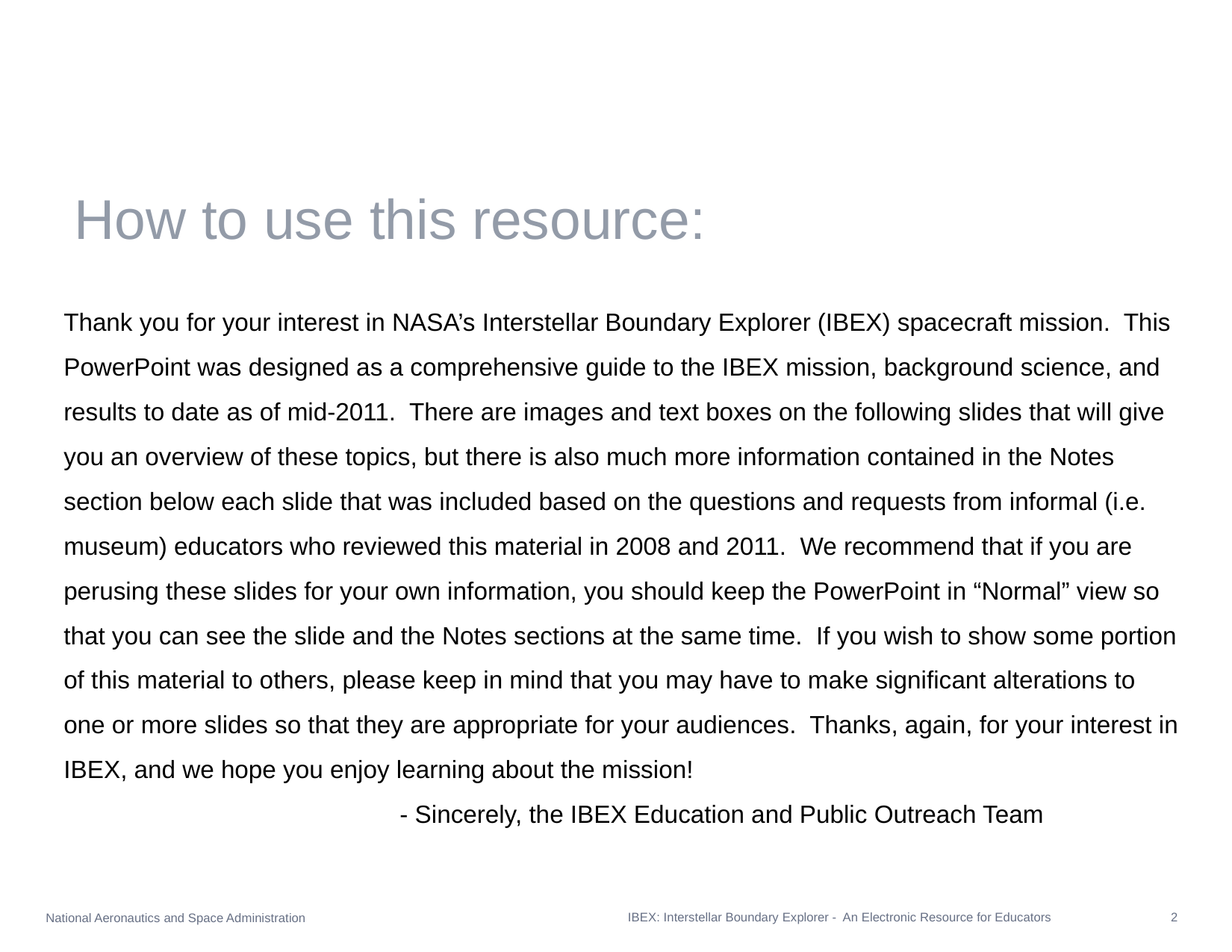

# How to use this resource:
Thank you for your interest in NASA’s Interstellar Boundary Explorer (IBEX) spacecraft mission.  This PowerPoint was designed as a comprehensive guide to the IBEX mission, background science, and results to date as of mid-2011.  There are images and text boxes on the following slides that will give you an overview of these topics, but there is also much more information contained in the Notes section below each slide that was included based on the questions and requests from informal (i.e. museum) educators who reviewed this material in 2008 and 2011.  We recommend that if you are perusing these slides for your own information, you should keep the PowerPoint in “Normal” view so that you can see the slide and the Notes sections at the same time.  If you wish to show some portion of this material to others, please keep in mind that you may have to make significant alterations to one or more slides so that they are appropriate for your audiences.  Thanks, again, for your interest in IBEX, and we hope you enjoy learning about the mission!
			- Sincerely, the IBEX Education and Public Outreach Team

IBEX: Interstellar Boundary Explorer -  An Electronic Resource for Educators
2